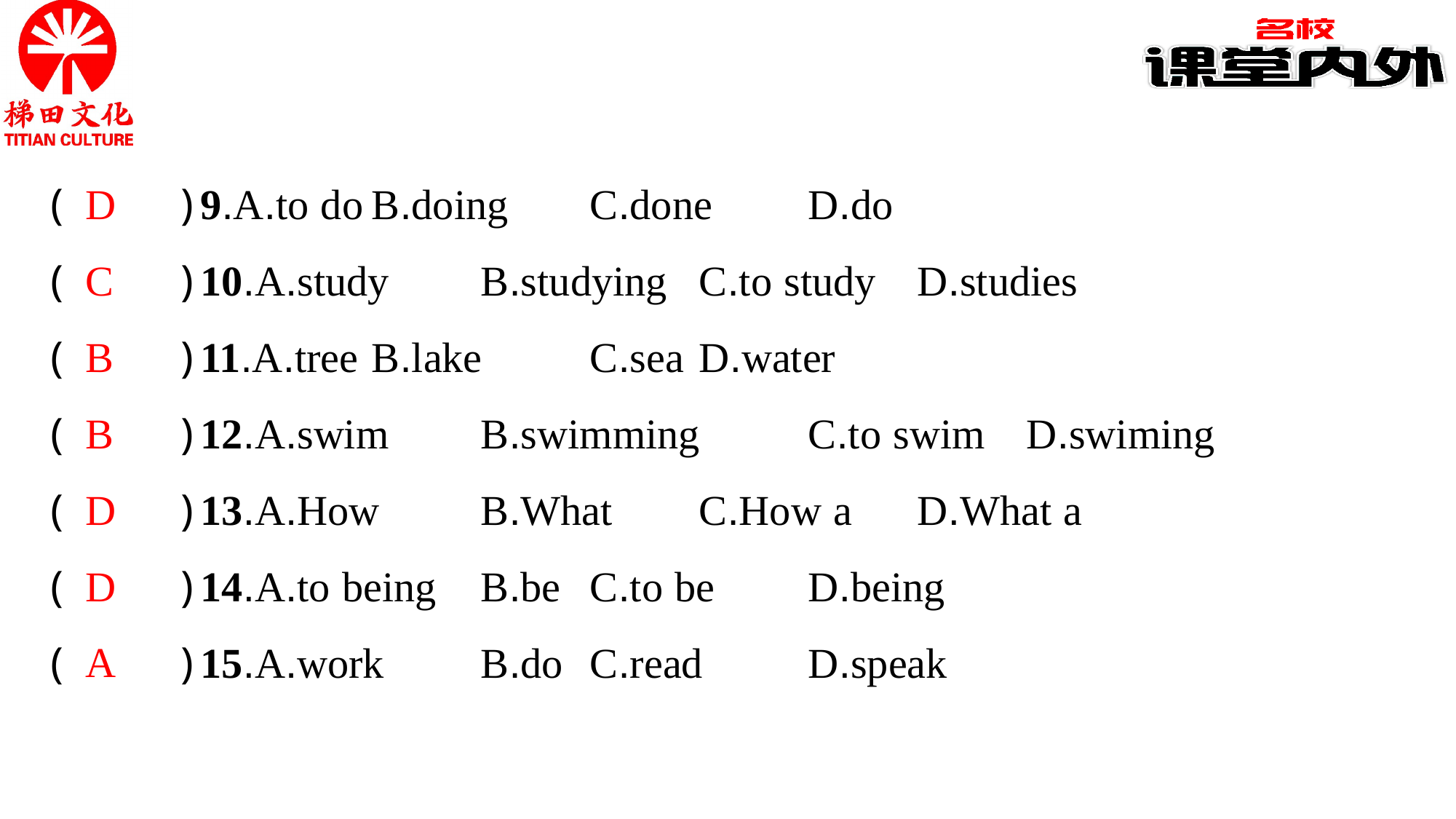

D
C
B
B
D
D
A
(　　)9.A.to do	B.doing	C.done	D.do
(　　)10.A.study	B.studying	C.to study	D.studies
(　　)11.A.tree	B.lake	C.sea	D.water
(　　)12.A.swim	B.swimming	C.to swim	D.swiming
(　　)13.A.How	B.What	C.How a	D.What a
(　　)14.A.to being	B.be	C.to be	D.being
(　　)15.A.work	B.do	C.read	D.speak